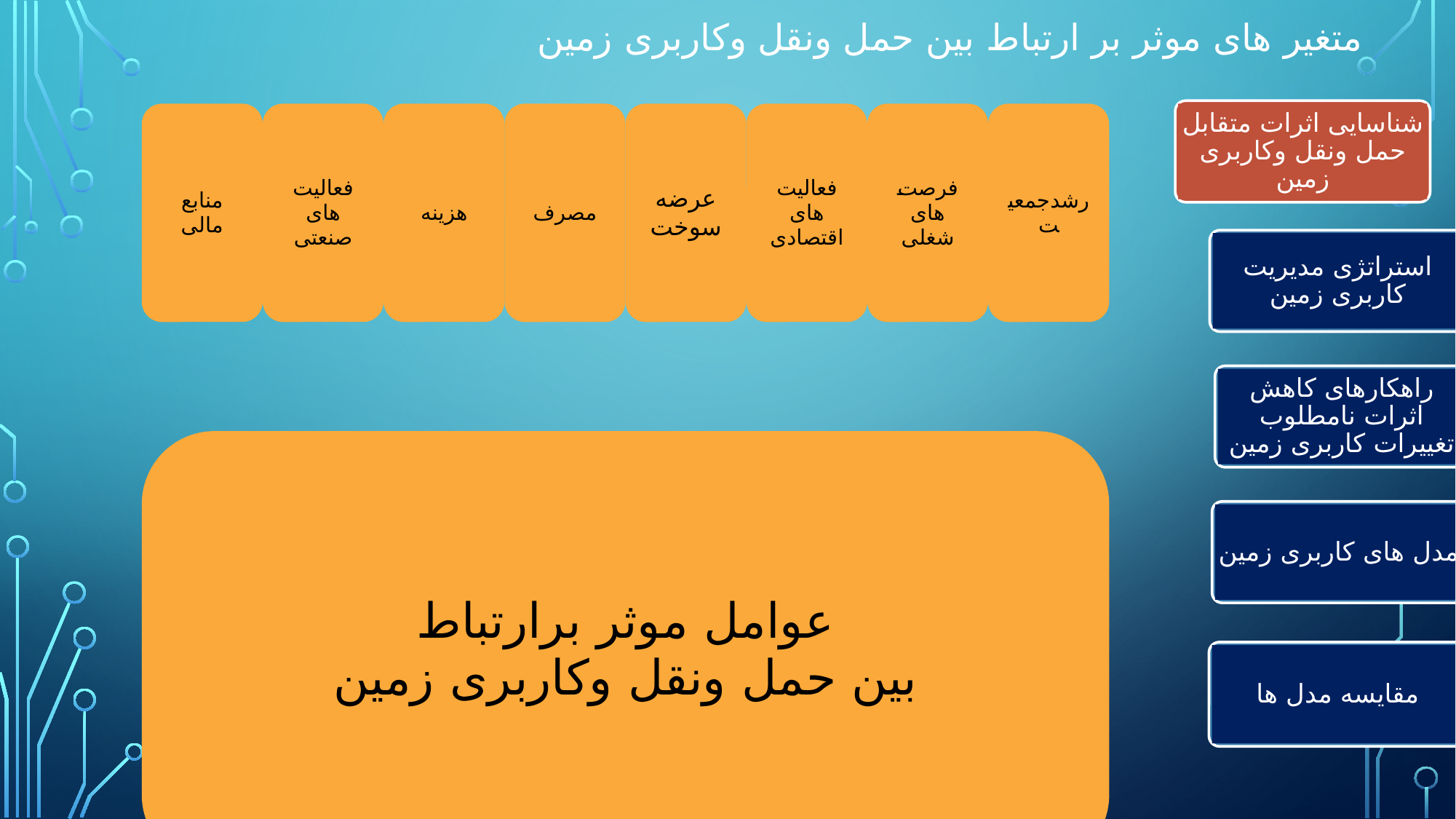

متغیر های موثر بر ارتباط بین حمل ونقل وکاربری زمین

شناسایی اثرات متقابل حمل ونقل وکاربری زمین
عوامل موثر برارتباط
بین حمل ونقل وکاربری زمین
منابع مالی
مصرف
عرضه سوخت
رشدجمعیت
فعالیت های اقتصادی
هزینه
فعالیت های صنعتی

استراتژی مدیریت کاربری زمین

راهکارهای کاهش اثرات نامطلوب تغییرات کاربری زمین

مدل های کاربری زمین

مقایسه مدل ها